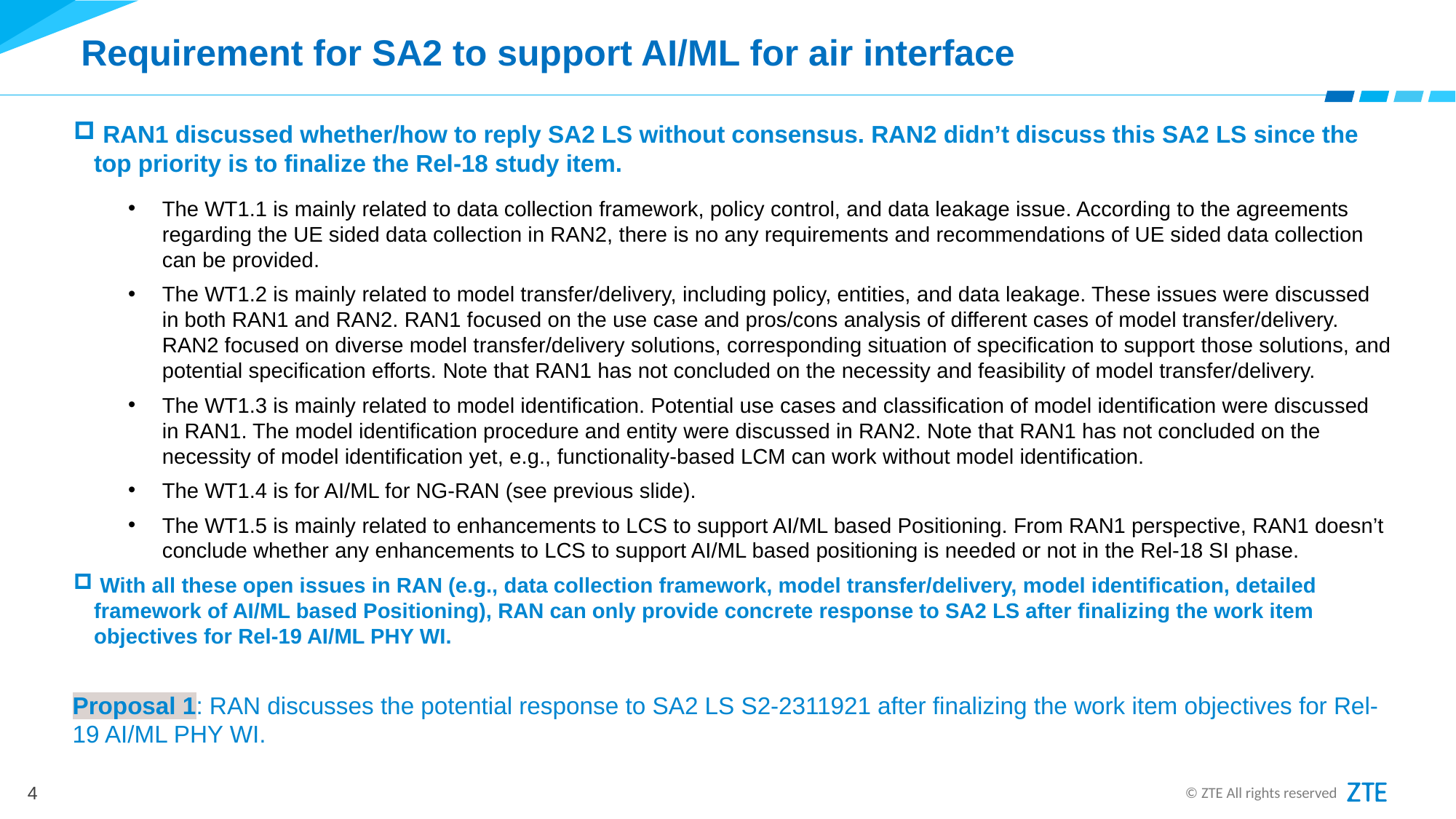

# Requirement for SA2 to support AI/ML for air interface
 RAN1 discussed whether/how to reply SA2 LS without consensus. RAN2 didn’t discuss this SA2 LS since the top priority is to finalize the Rel-18 study item.
The WT1.1 is mainly related to data collection framework, policy control, and data leakage issue. According to the agreements regarding the UE sided data collection in RAN2, there is no any requirements and recommendations of UE sided data collection can be provided.
The WT1.2 is mainly related to model transfer/delivery, including policy, entities, and data leakage. These issues were discussed in both RAN1 and RAN2. RAN1 focused on the use case and pros/cons analysis of different cases of model transfer/delivery. RAN2 focused on diverse model transfer/delivery solutions, corresponding situation of specification to support those solutions, and potential specification efforts. Note that RAN1 has not concluded on the necessity and feasibility of model transfer/delivery.
The WT1.3 is mainly related to model identification. Potential use cases and classification of model identification were discussed in RAN1. The model identification procedure and entity were discussed in RAN2. Note that RAN1 has not concluded on the necessity of model identification yet, e.g., functionality-based LCM can work without model identification.
The WT1.4 is for AI/ML for NG-RAN (see previous slide).
The WT1.5 is mainly related to enhancements to LCS to support AI/ML based Positioning. From RAN1 perspective, RAN1 doesn’t conclude whether any enhancements to LCS to support AI/ML based positioning is needed or not in the Rel-18 SI phase.
 With all these open issues in RAN (e.g., data collection framework, model transfer/delivery, model identification, detailed framework of AI/ML based Positioning), RAN can only provide concrete response to SA2 LS after finalizing the work item objectives for Rel-19 AI/ML PHY WI.
Proposal 1: RAN discusses the potential response to SA2 LS S2-2311921 after finalizing the work item objectives for Rel-19 AI/ML PHY WI.